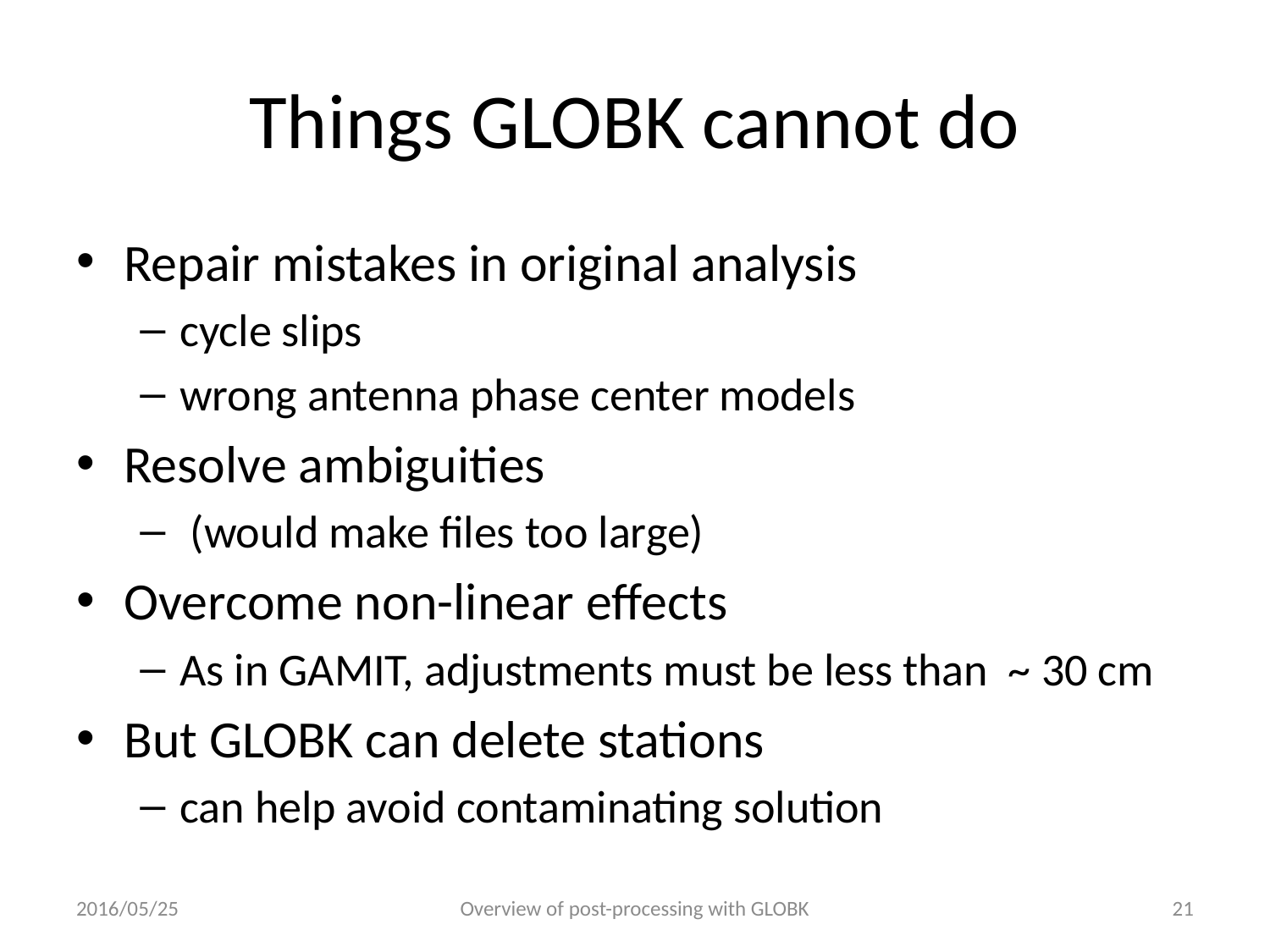

# Things GLOBK cannot do
Repair mistakes in original analysis
cycle slips
wrong antenna phase center models
Resolve ambiguities
 (would make files too large)‏
Overcome non-linear effects
As in GAMIT, adjustments must be less than  ~ 30 cm
But GLOBK can delete stations
can help avoid contaminating solution
2016/05/25
Overview of post-processing with GLOBK
21